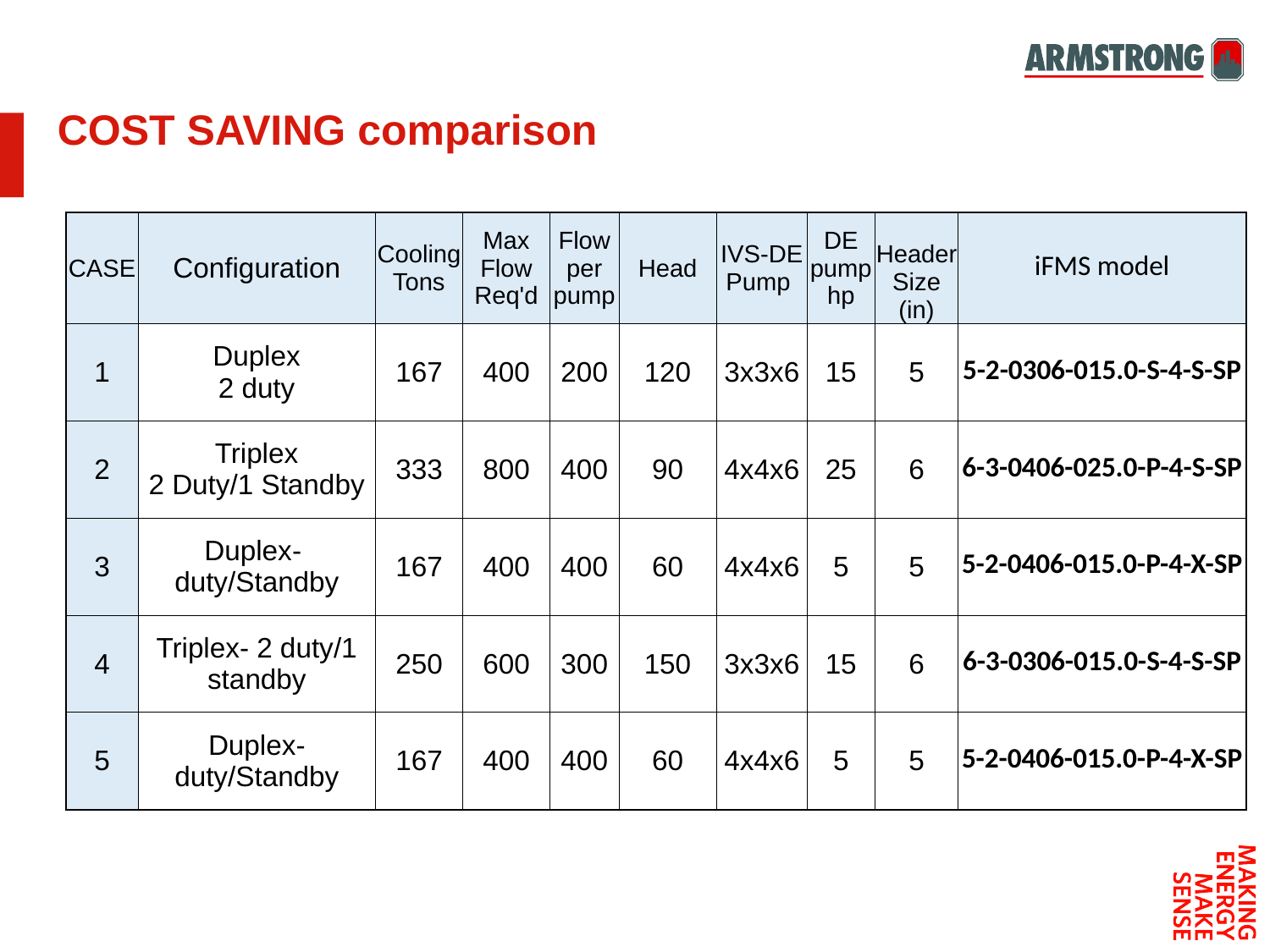

# COST SAVING comparison
| CASE | Configuration | Cooling Tons | Max Flow Req'd | Flow per pump | Head | IVS-DE Pump | DE pump hp | Header Size (in) | iFMS model |
| --- | --- | --- | --- | --- | --- | --- | --- | --- | --- |
| 1 | Duplex 2 duty | 167 | 400 | 200 | 120 | 3x3x6 | 15 | 5 | 5-2-0306-015.0-S-4-S-SP |
| 2 | Triplex 2 Duty/1 Standby | 333 | 800 | 400 | 90 | 4x4x6 | 25 | 6 | 6-3-0406-025.0-P-4-S-SP |
| 3 | Duplex- duty/Standby | 167 | 400 | 400 | 60 | 4x4x6 | 5 | 5 | 5-2-0406-015.0-P-4-X-SP |
| 4 | Triplex- 2 duty/1 standby | 250 | 600 | 300 | 150 | 3x3x6 | 15 | 6 | 6-3-0306-015.0-S-4-S-SP |
| 5 | Duplex- duty/Standby | 167 | 400 | 400 | 60 | 4x4x6 | 5 | 5 | 5-2-0406-015.0-P-4-X-SP |